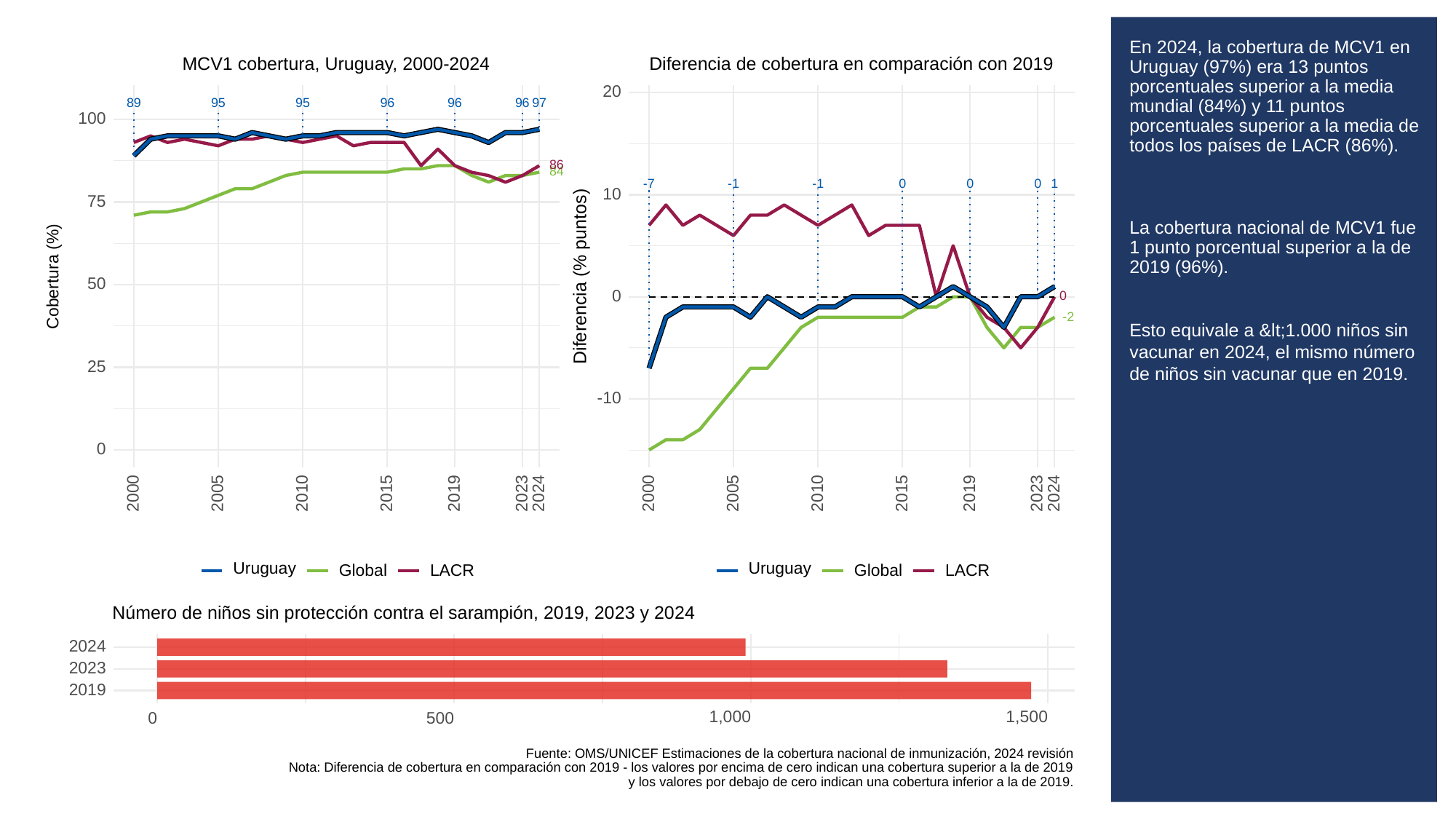

# En 2024, la cobertura de MCV1 en Uruguay (97%) era 13 puntos porcentuales superior a la media mundial (84%) y 11 puntos porcentuales superior a la media de todos los países de LACR (86%).

La cobertura nacional de MCV1 fue 1 punto porcentual superior a la de 2019 (96%).

Esto equivale a &lt;1.000 niños sin vacunar en 2024, el mismo número de niños sin vacunar que en 2019.

MCV1 cobertura, Uruguay, 2000-2024
Diferencia de cobertura en comparación con 2019

20

89
95
95
96
96
96
97

100

86

84
0
0
0
-1
-1
1
-7
10

75

Diferencia (% puntos)
Cobertura (%)
50

0
0

-2

25

-10

0

2023
2023
2000
2005
2010
2015
2019
2024
2000
2005
2010
2015
2019
2024
Uruguay
Uruguay
Global
LACR
Global
LACR

Número de niños sin protección contra el sarampión, 2019, 2023 y 2024

2024

2023

2019

1,000
1,500
0
500
Fuente: OMS/UNICEF Estimaciones de la cobertura nacional de inmunización, 2024 revisión
Nota: Diferencia de cobertura en comparación con 2019 - los valores por encima de cero indican una cobertura superior a la de 2019
y los valores por debajo de cero indican una cobertura inferior a la de 2019.